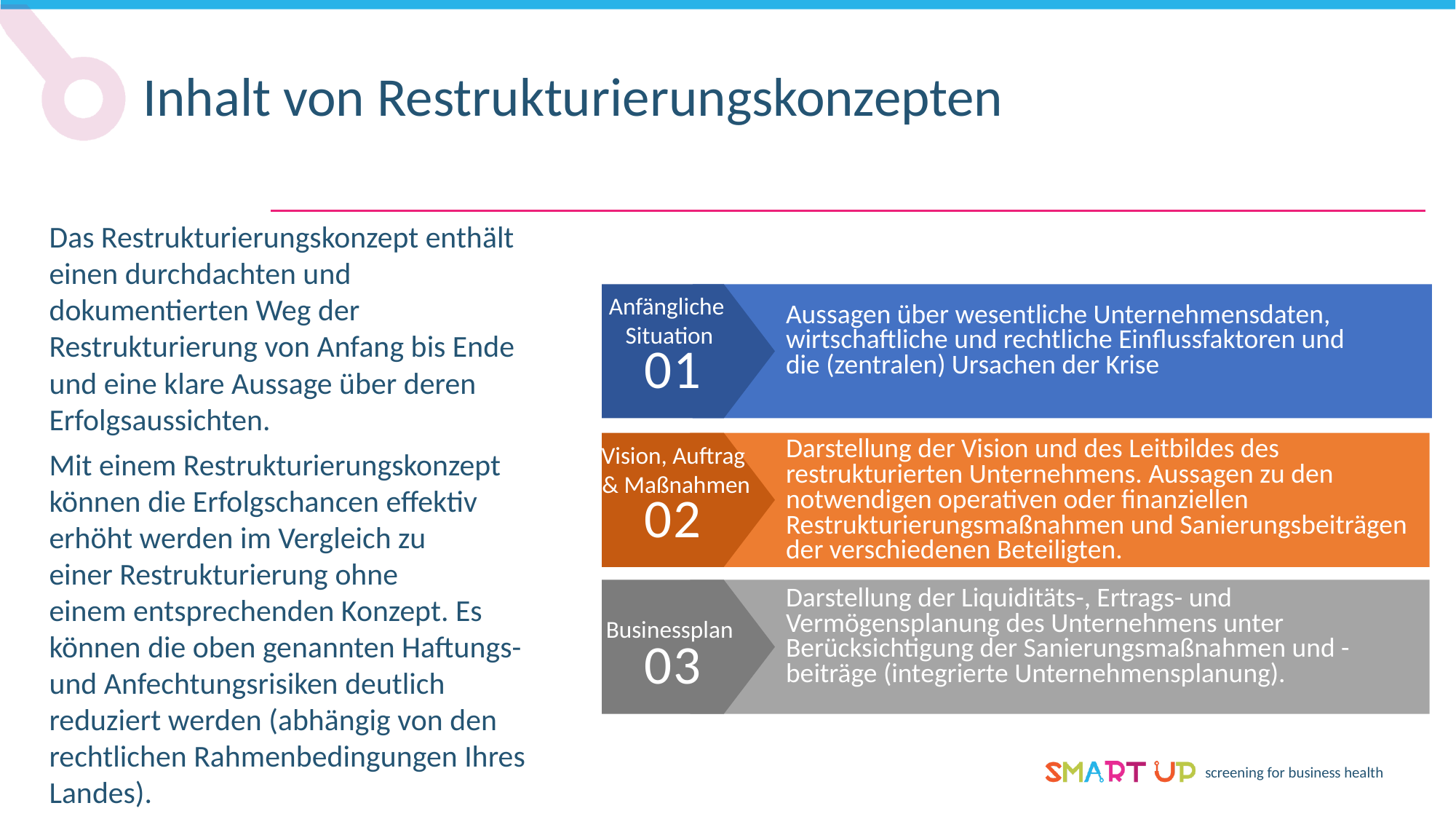

Inhalt von Restrukturierungskonzepten
Das Restrukturierungskonzept enthält einen durchdachten und dokumentierten Weg der Restrukturierung von Anfang bis Ende und eine klare Aussage über deren
Erfolgsaussichten.
Mit einem Restrukturierungskonzept können die Erfolgschancen effektiv erhöht werden im Vergleich zu
einer Restrukturierung ohne
einem entsprechenden Konzept. Es können die oben genannten Haftungs- und Anfechtungsrisiken deutlich reduziert werden (abhängig von den rechtlichen Rahmenbedingungen Ihres Landes).

Anfängliche
Situation
Aussagen über wesentliche Unternehmensdaten, wirtschaftliche und rechtliche Einflussfaktoren und die (zentralen) Ursachen der Krise
01
Darstellung der Vision und des Leitbildes des restrukturierten Unternehmens. Aussagen zu den notwendigen operativen oder finanziellen Restrukturierungsmaßnahmen und Sanierungsbeiträgen der verschiedenen Beteiligten.

Vision, Auftrag
& Maßnahmen
02
Liquidation

Darstellung der Liquiditäts-, Ertrags- und Vermögensplanung des Unternehmens unter Berücksichtigung der Sanierungsmaßnahmen und -beiträge (integrierte Unternehmensplanung).
Businessplan
03